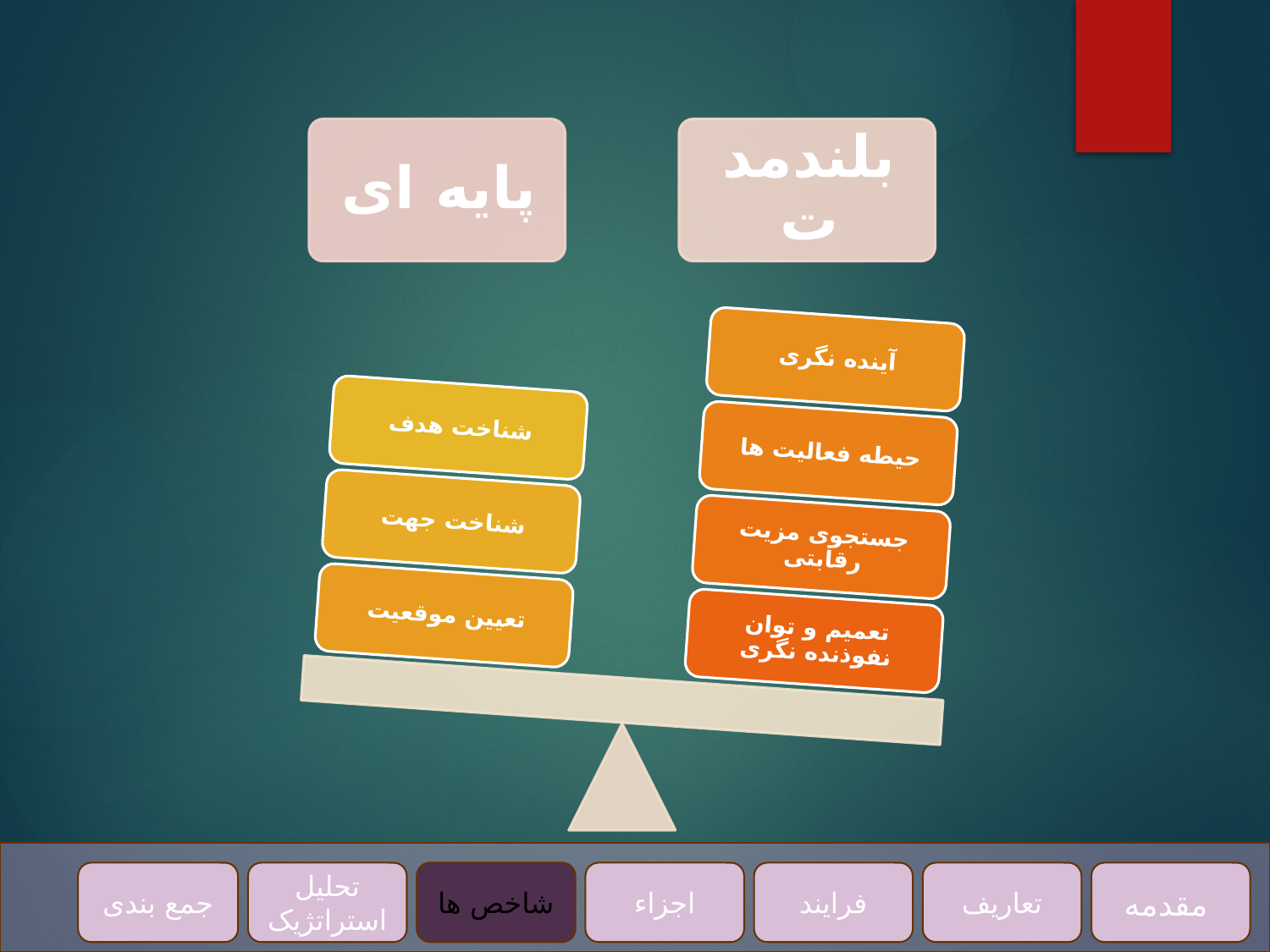

پایه ای
بلندمدت
تعمیم و توان نفوذنده نگری
جستجوی مزیت رقابتی
حیطه فعالیت ها
آینده نگری
تعیین موقعیت
شناخت جهت
شناخت هدف

جمع بندی
تحلیل استراتژیک
اجزاء
تعاریف

مقدمه
شاخص ها
فرایند